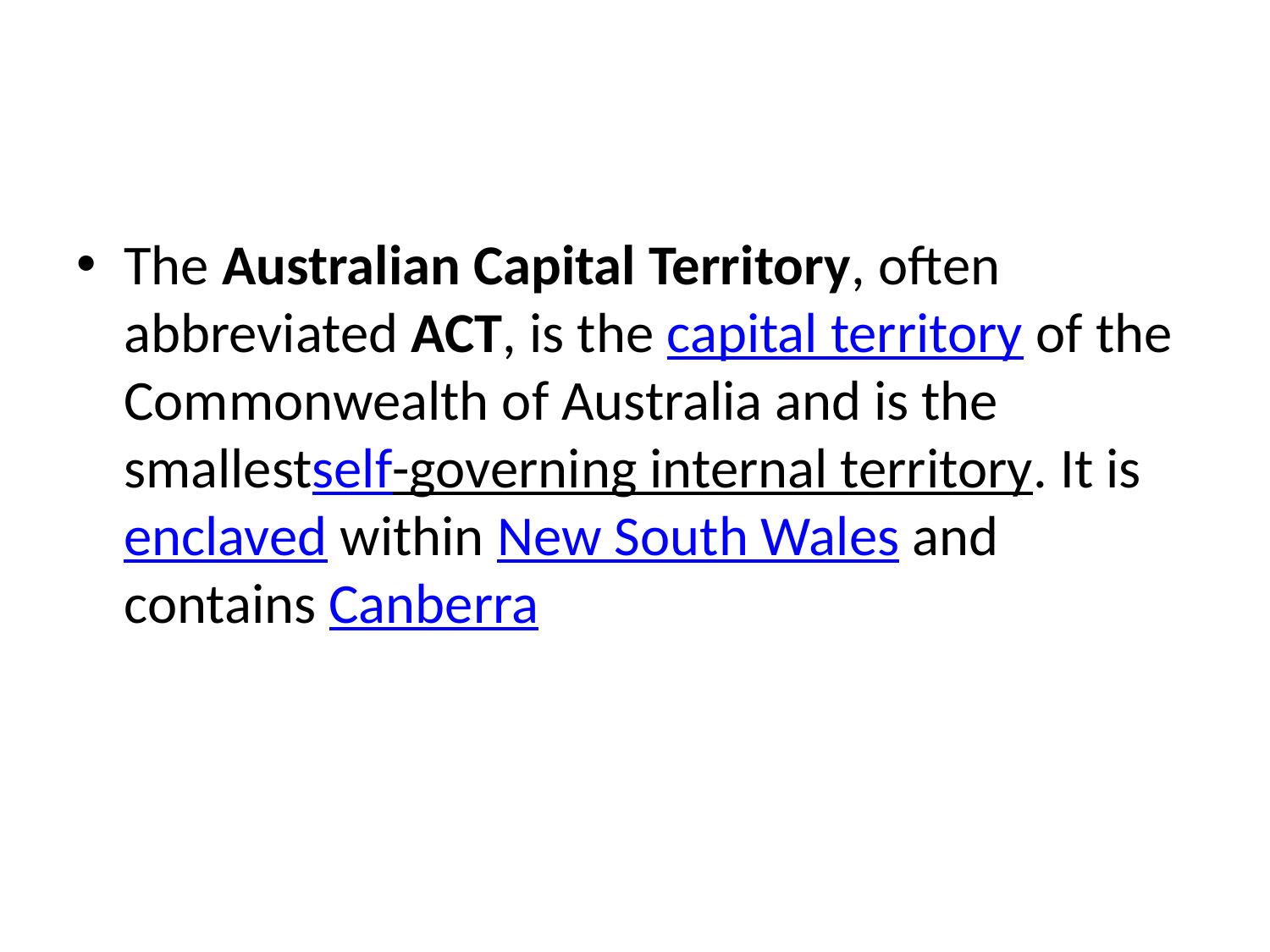

#
The Australian Capital Territory, often abbreviated ACT, is the capital territory of the Commonwealth of Australia and is the smallestself-governing internal territory. It is enclaved within New South Wales and contains Canberra